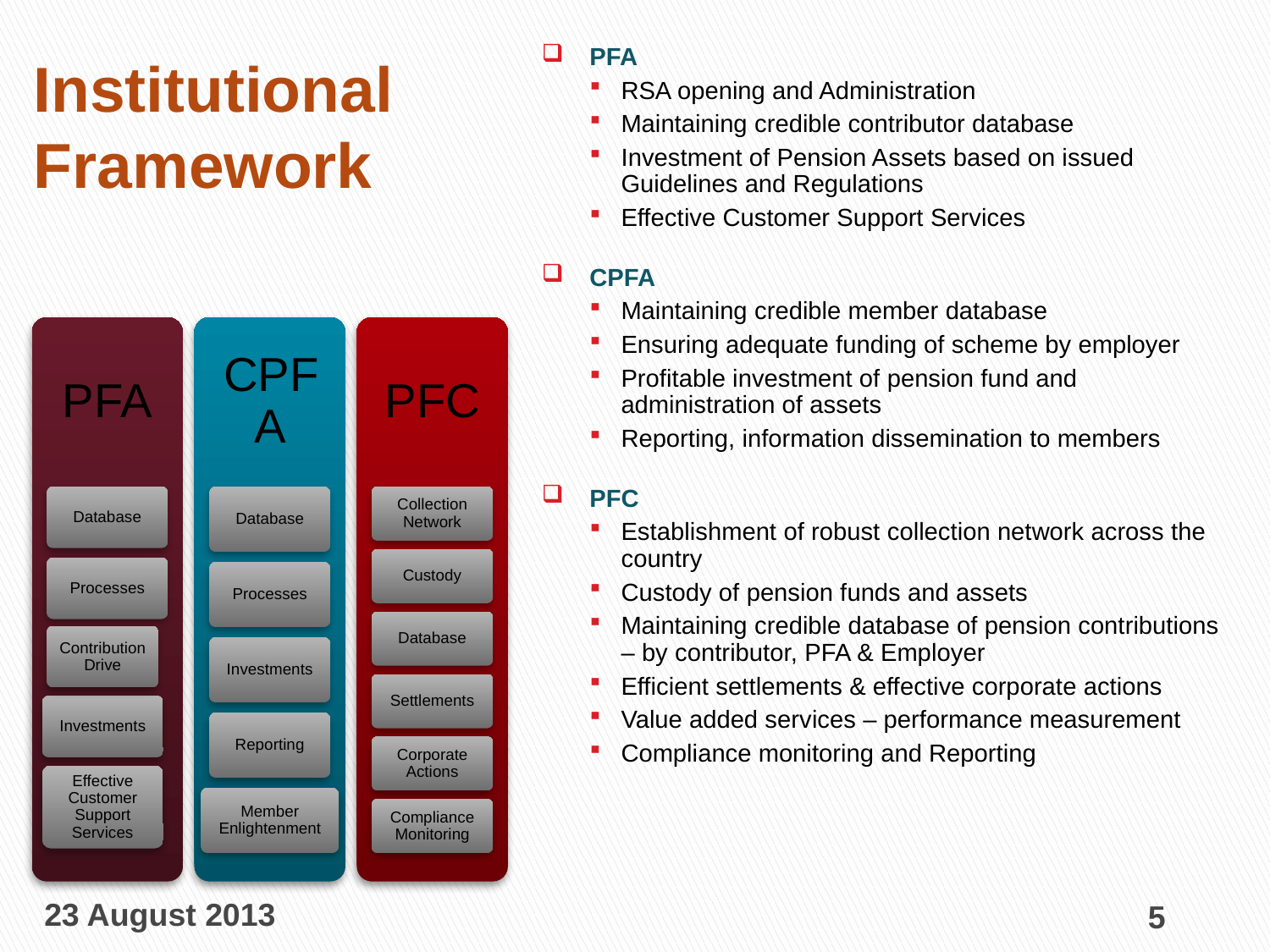

PFA
RSA opening and Administration
Maintaining credible contributor database
Investment of Pension Assets based on issued Guidelines and Regulations
Effective Customer Support Services

CPFA
Maintaining credible member database
Ensuring adequate funding of scheme by employer
Profitable investment of pension fund and administration of assets
Reporting, information dissemination to members

PFC
Establishment of robust collection network across the country
Custody of pension funds and assets
Maintaining credible database of pension contributions – by contributor, PFA & Employer
Efficient settlements & effective corporate actions
Value added services – performance measurement
Compliance monitoring and Reporting

# Institutional Framework
PFA
Database
Processes
Investments
Contribution Drive
Effective Customer Support Services
CPFA
Database
Processes
Investments
Reporting
Member Enlightenment
PFC
Collection Network
Custody
Database
Settlements
Corporate Actions
Compliance Monitoring
23 August 2013
5